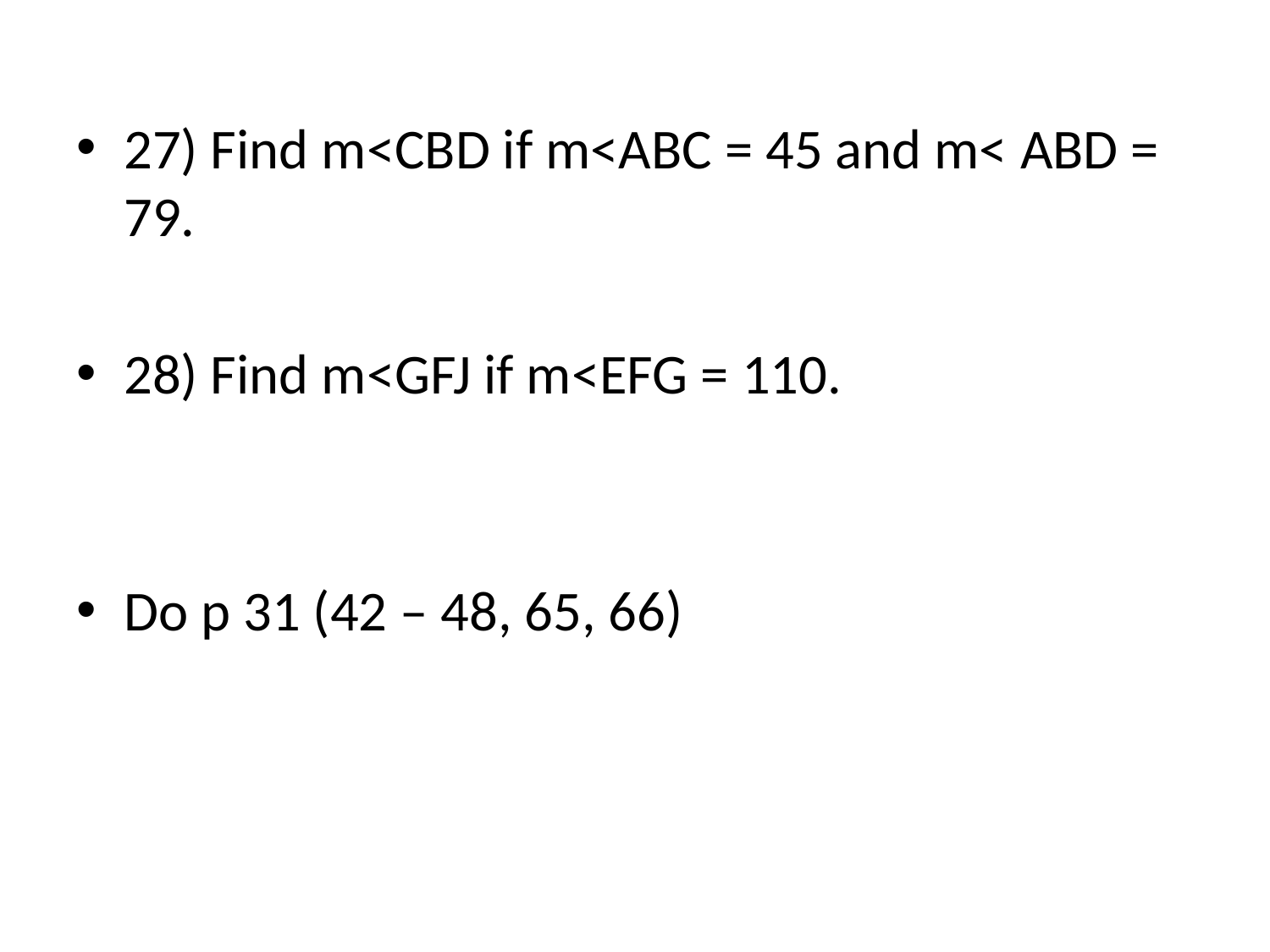

#
27) Find m<CBD if m<ABC = 45 and m< ABD = 79.

28) Find m<GFJ if m<EFG = 110.

Do p 31 (42 – 48, 65, 66)